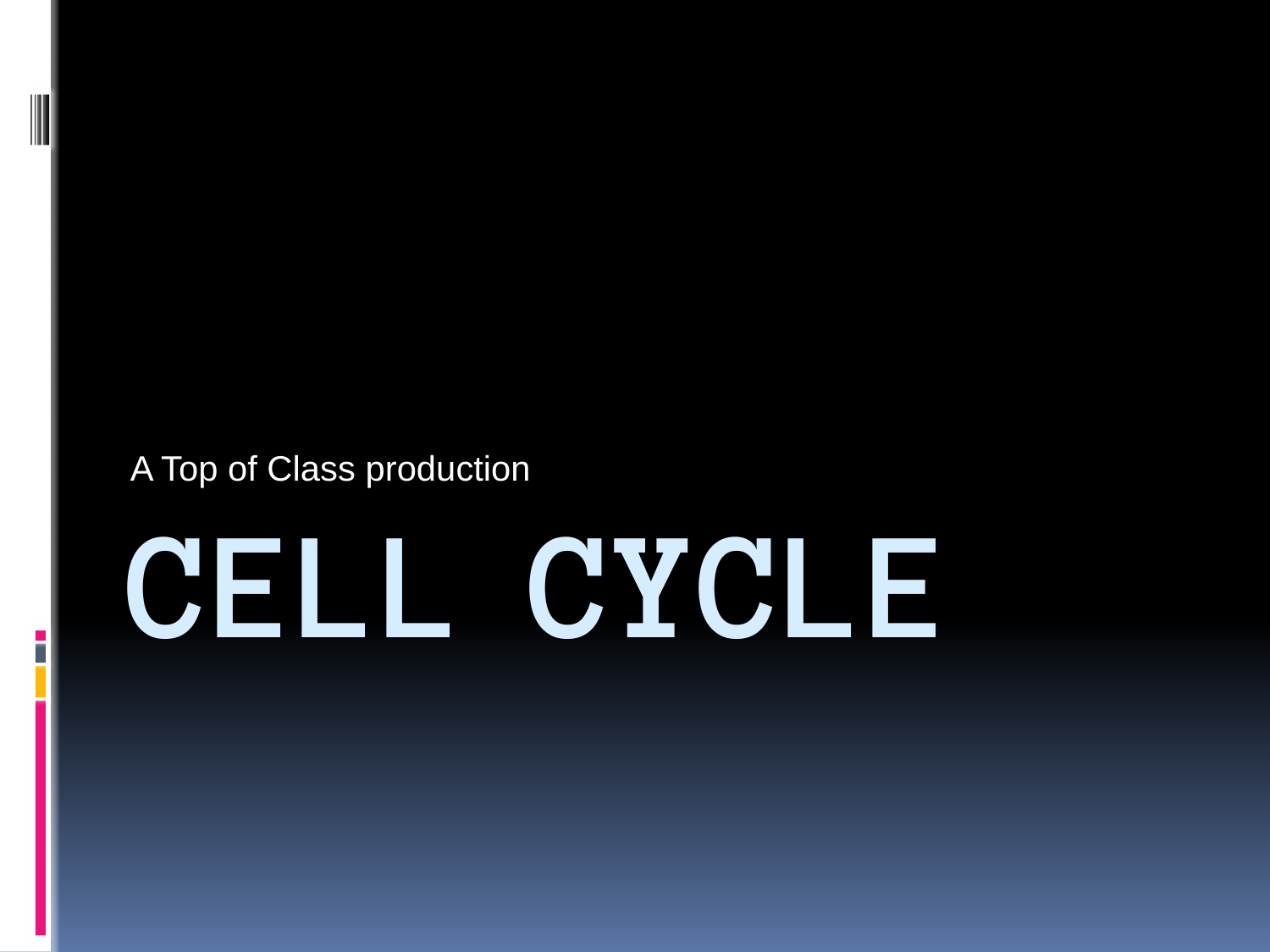

A Top of Class production
# Cell Cycle